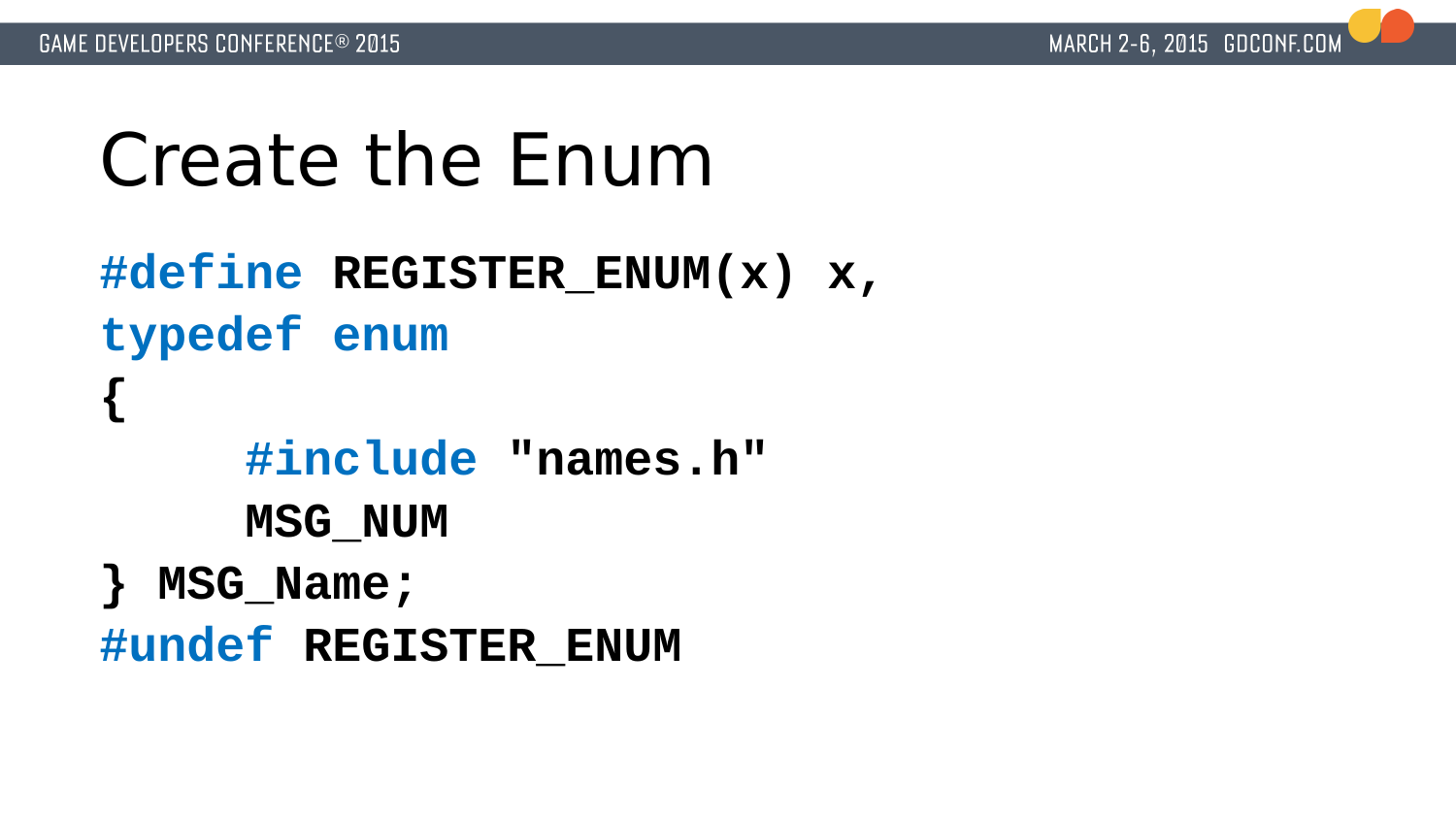

# Create the Enum
#define REGISTER_ENUM(x) x,
typedef enum
{
     #include "names.h"
     MSG_NUM
} MSG_Name;
#undef REGISTER_ENUM